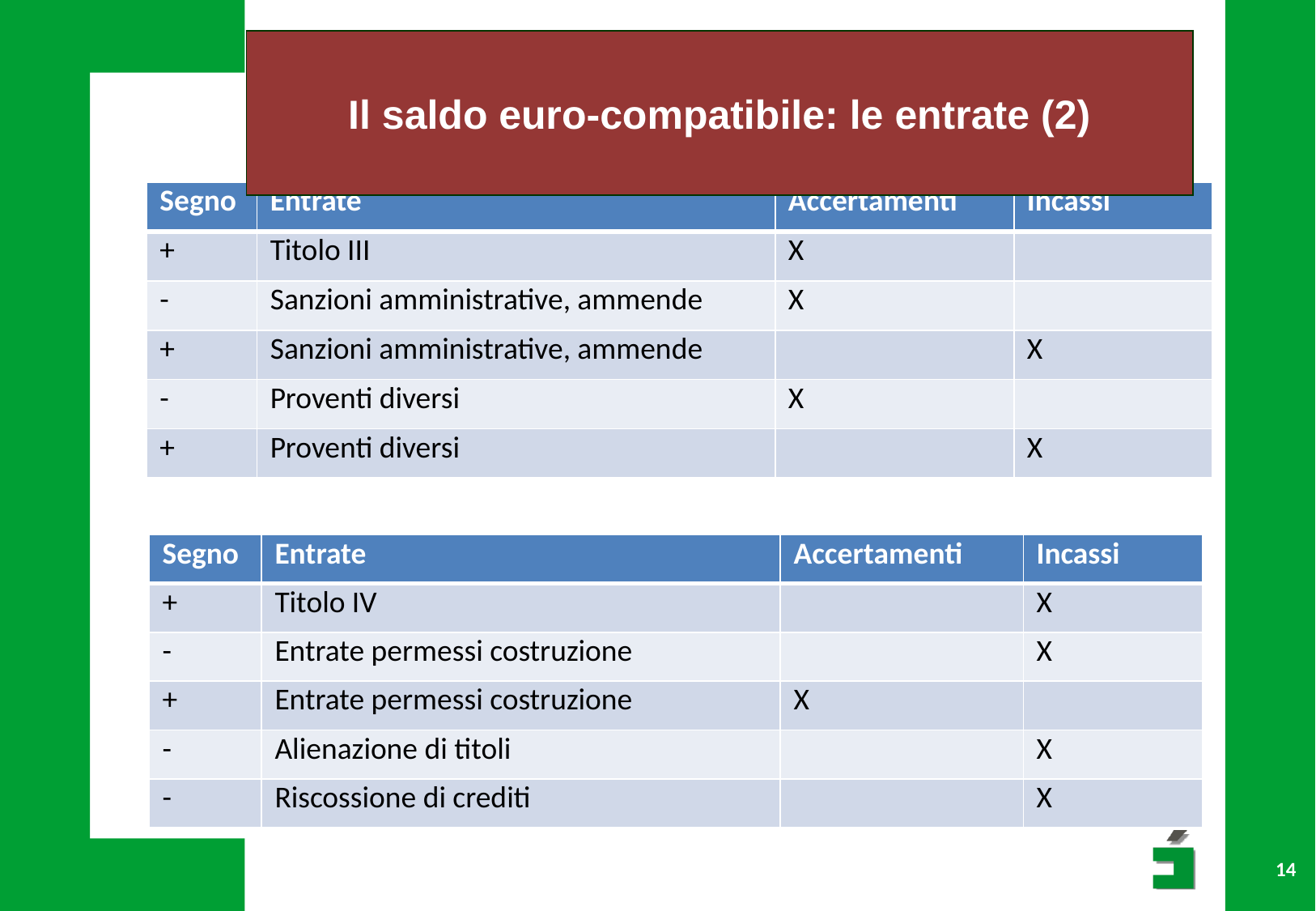

# Il saldo euro-compatibile: le entrate (2)
| Segno | Entrate | Accertamenti | Incassi |
| --- | --- | --- | --- |
| + | Titolo III | X |  |
| - | Sanzioni amministrative, ammende | X |  |
| + | Sanzioni amministrative, ammende |  | X |
| - | Proventi diversi | X |  |
| + | Proventi diversi |  | X |
| Segno | Entrate | Accertamenti | Incassi |
| --- | --- | --- | --- |
| + | Titolo IV |  | X |
| - | Entrate permessi costruzione |  | X |
| + | Entrate permessi costruzione | X |  |
| - | Alienazione di titoli |  | X |
| - | Riscossione di crediti |  | X |
14